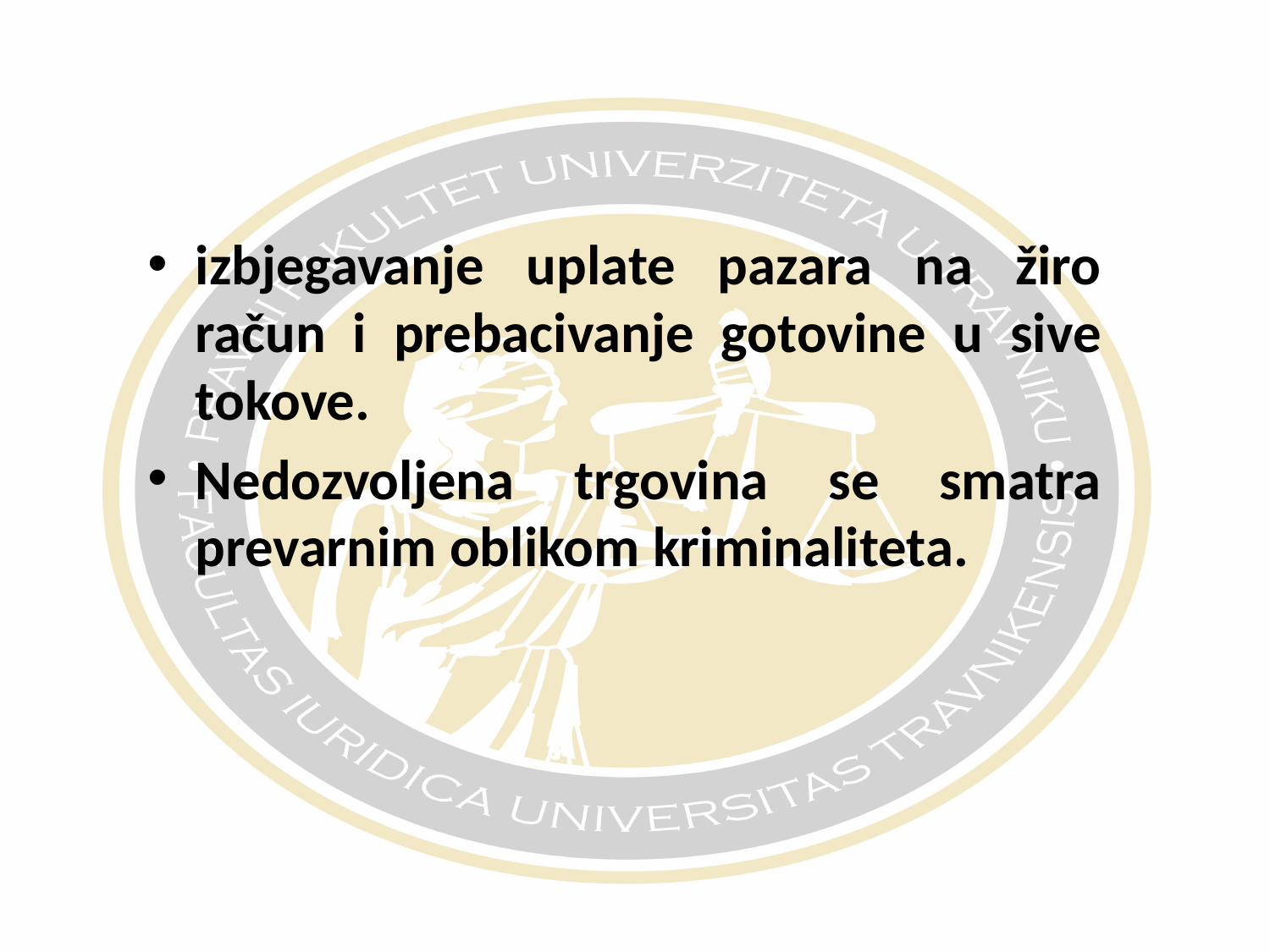

#
izbjegavanje uplate pazara na žiro račun i prebacivanje gotovine u sive tokove.
Nedozvoljena trgovina se smatra prevarnim oblikom kriminaliteta.